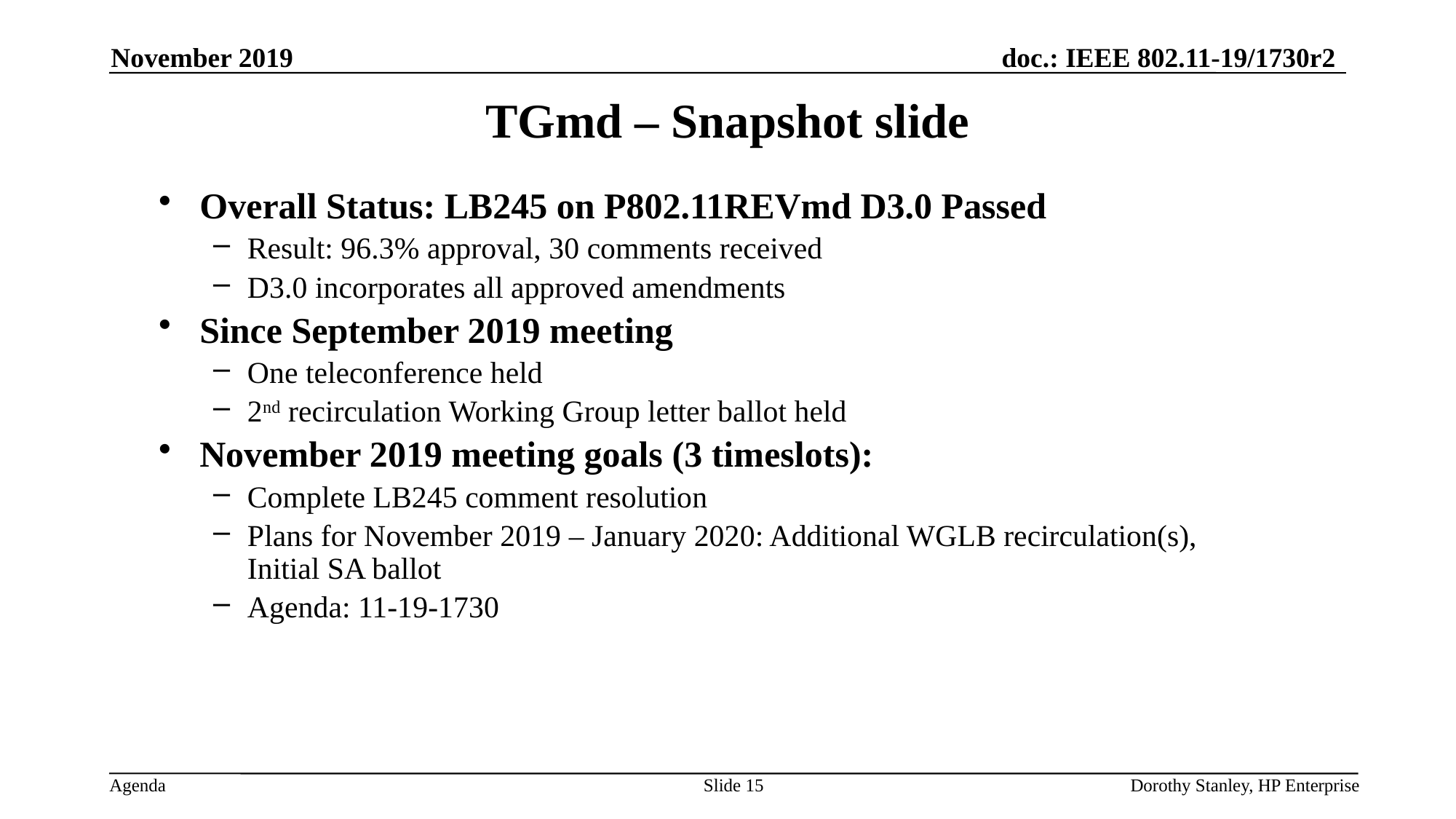

November 2019
TGmd – Snapshot slide
Overall Status: LB245 on P802.11REVmd D3.0 Passed
Result: 96.3% approval, 30 comments received
D3.0 incorporates all approved amendments
Since September 2019 meeting
One teleconference held
2nd recirculation Working Group letter ballot held
November 2019 meeting goals (3 timeslots):
Complete LB245 comment resolution
Plans for November 2019 – January 2020: Additional WGLB recirculation(s), Initial SA ballot
Agenda: 11-19-1730
Slide 15
Dorothy Stanley, HP Enterprise